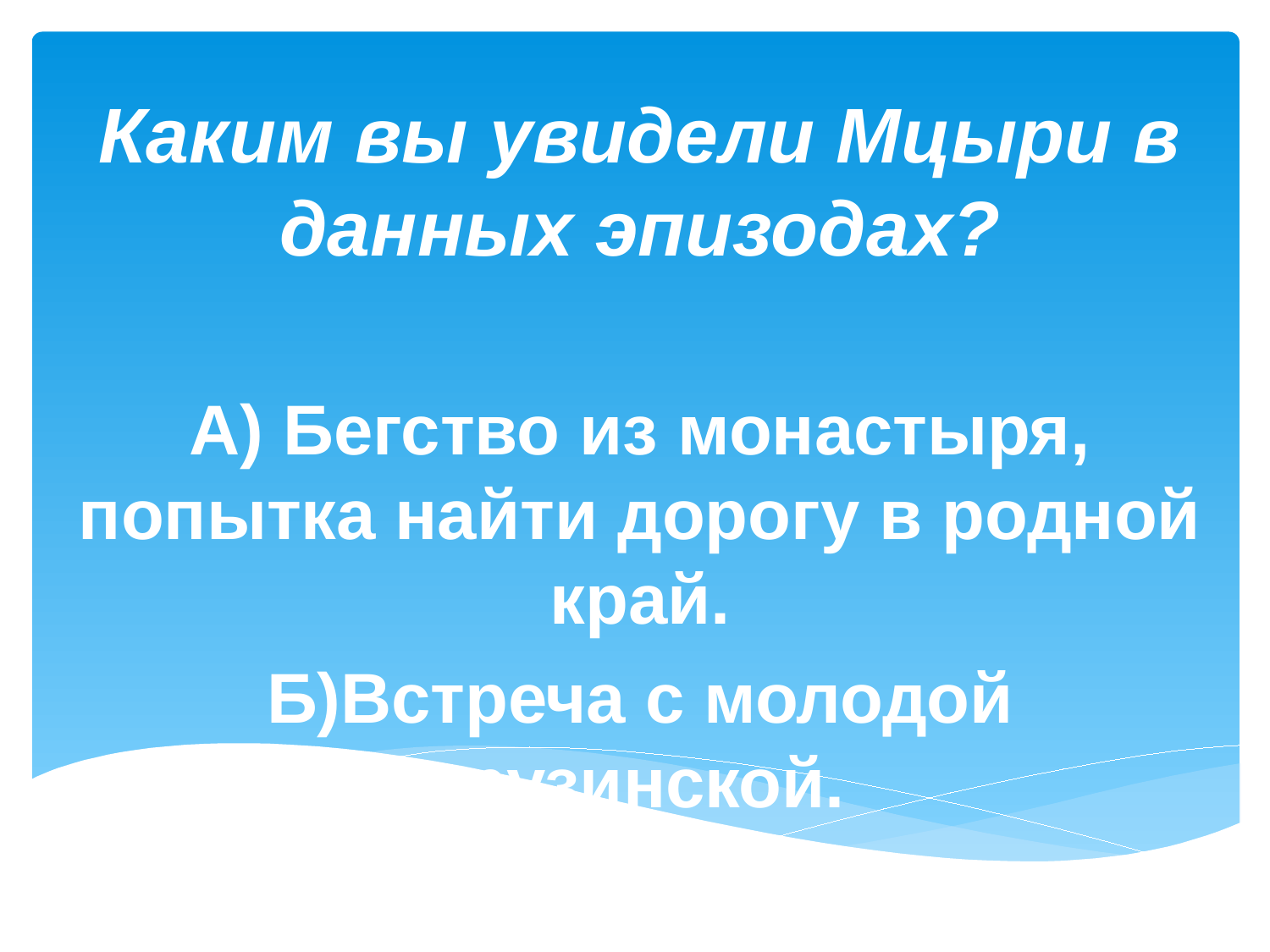

Каким вы увидели Мцыри в данных эпизодах?

А) Бегство из монастыря, попытка найти дорогу в родной край.
Б)Встреча с молодой грузинской.
В) Бой с барсом.